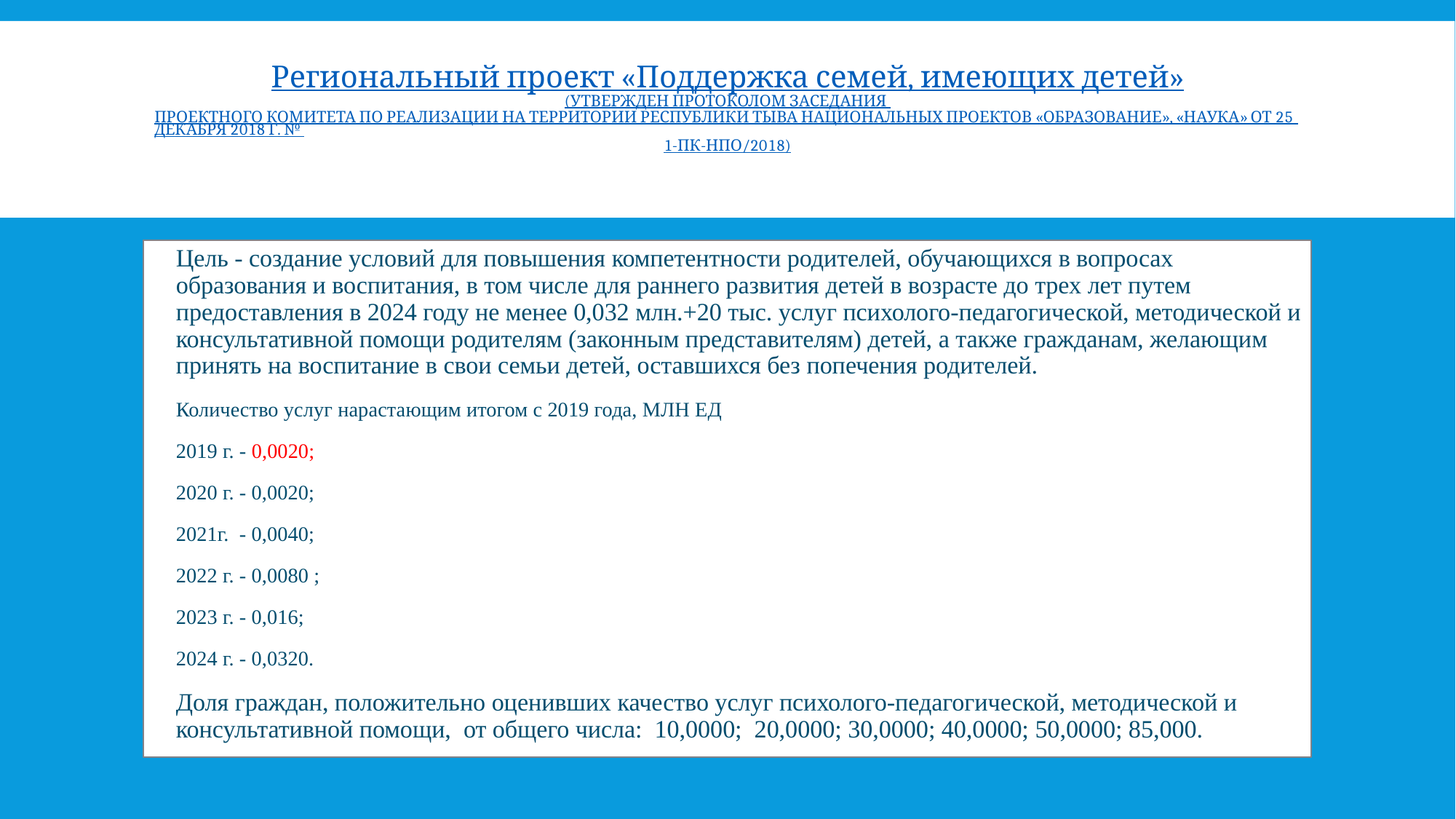

# Региональный проект «Поддержка семей, имеющих детей» (утвержден протоколом заседания Проектного комитета по реализации на территории Республики Тыва национальных проектов «Образование», «Наука» от 25 декабря 2018 г. № 1-ПК-НПО/2018)
Цель - создание условий для повышения компетентности родителей, обучающихся в вопросах образования и воспитания, в том числе для раннего развития детей в возрасте до трех лет путем предоставления в 2024 году не менее 0,032 млн.+20 тыс. услуг психолого-педагогической, методической и консультативной помощи родителям (законным представителям) детей, а также гражданам, желающим принять на воспитание в свои семьи детей, оставшихся без попечения родителей.
Количество услуг нарастающим итогом с 2019 года, МЛН ЕД
2019 г. - 0,0020;
2020 г. - 0,0020;
2021г.  - 0,0040;
2022 г. - 0,0080 ;
2023 г. - 0,016;
2024 г. - 0,0320.
Доля граждан, положительно оценивших качество услуг психолого-педагогической, методической и консультативной помощи,  от общего числа:  10,0000;  20,0000; 30,0000; 40,0000; 50,0000; 85,000.